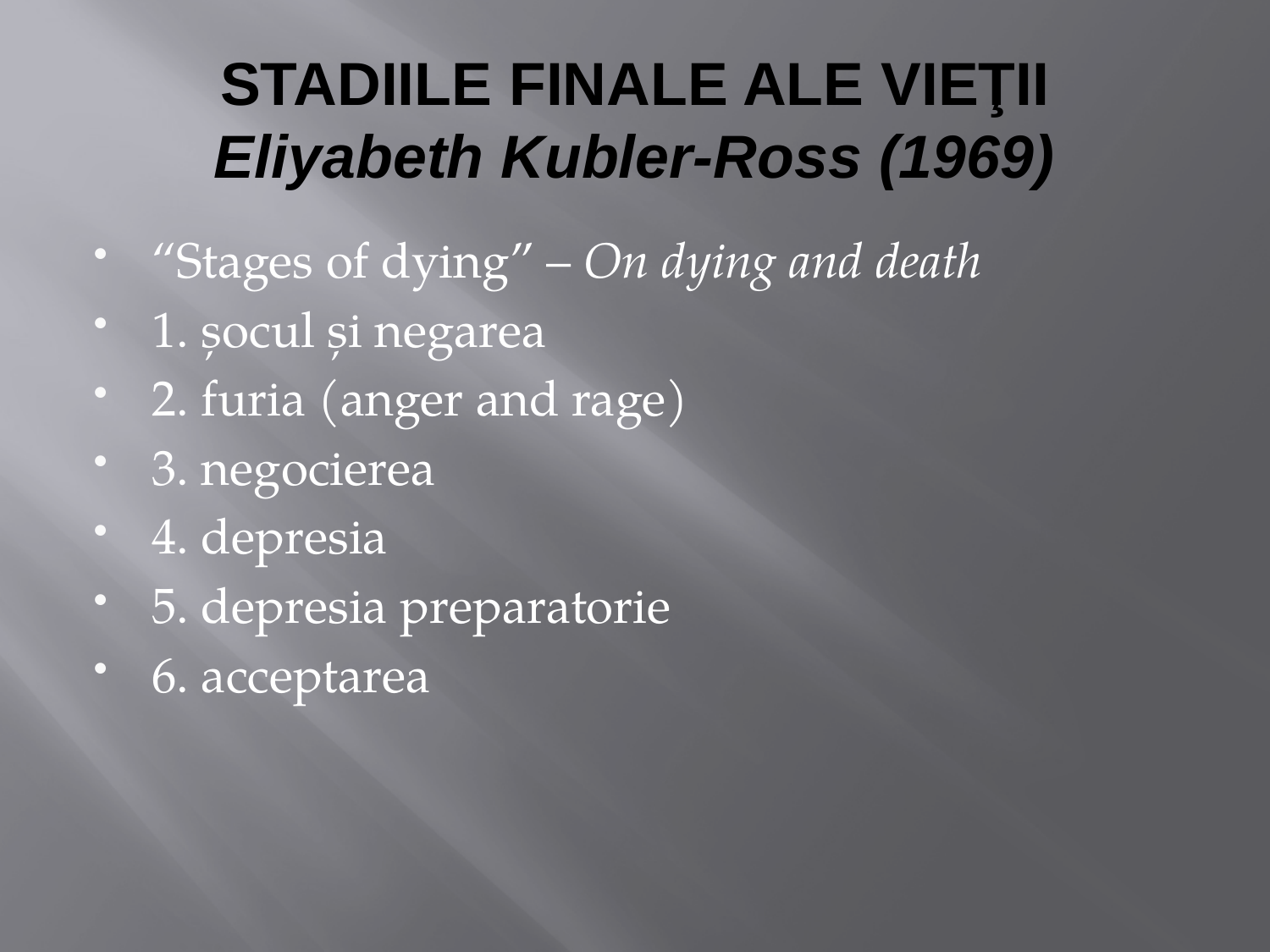

# STADIILE FINALE ALE VIEŢII Eliyabeth Kubler-Ross (1969)
“Stages of dying” – On dying and death
1. şocul şi negarea
2. furia (anger and rage)
3. negocierea
4. depresia
5. depresia preparatorie
6. acceptarea